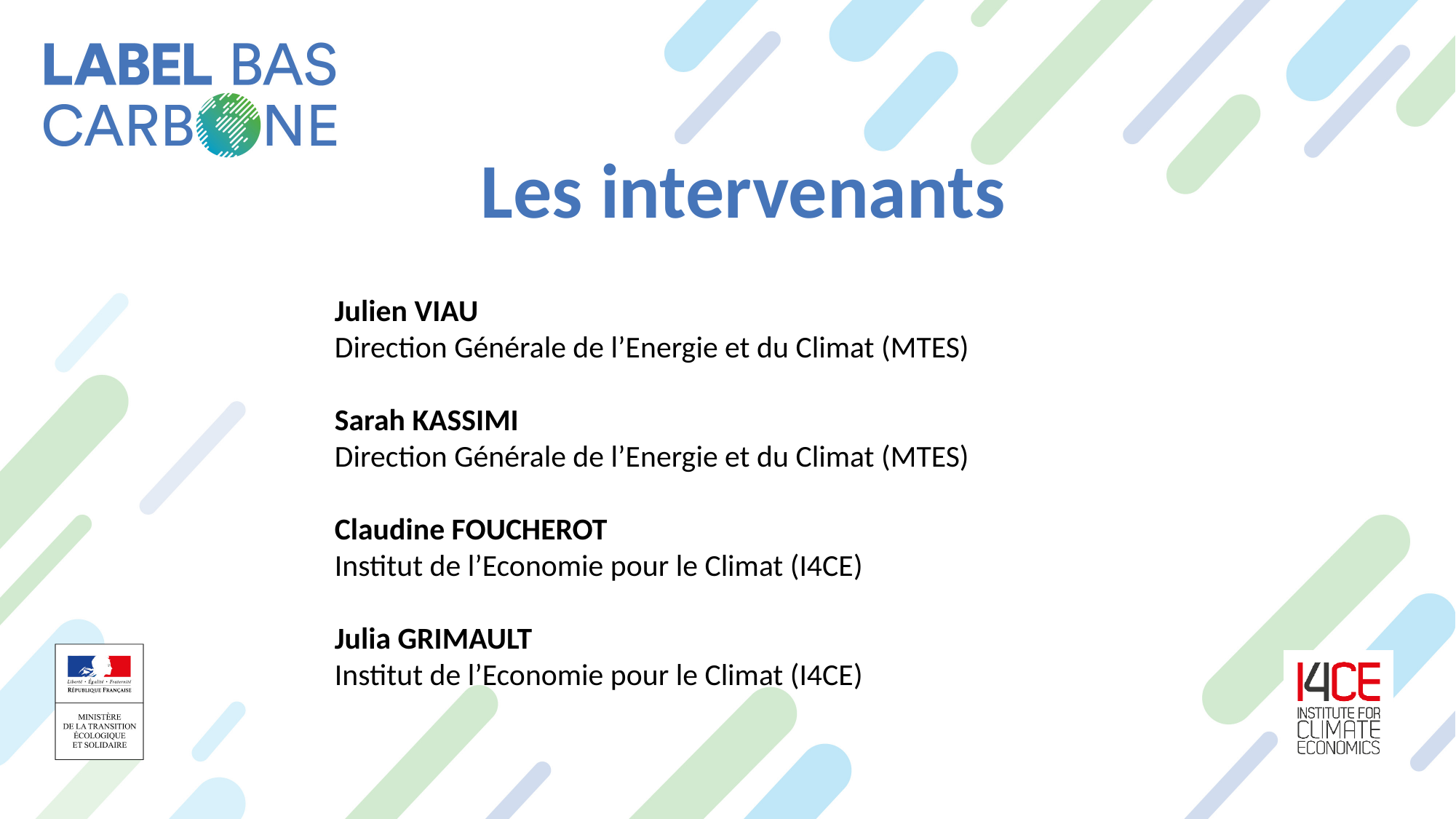

Les intervenants

Julien VIAU
Direction Générale de l’Energie et du Climat (MTES)

Sarah KASSIMI
Direction Générale de l’Energie et du Climat (MTES)

Claudine FOUCHEROT
Institut de l’Economie pour le Climat (I4CE)

Julia GRIMAULT
Institut de l’Economie pour le Climat (I4CE)